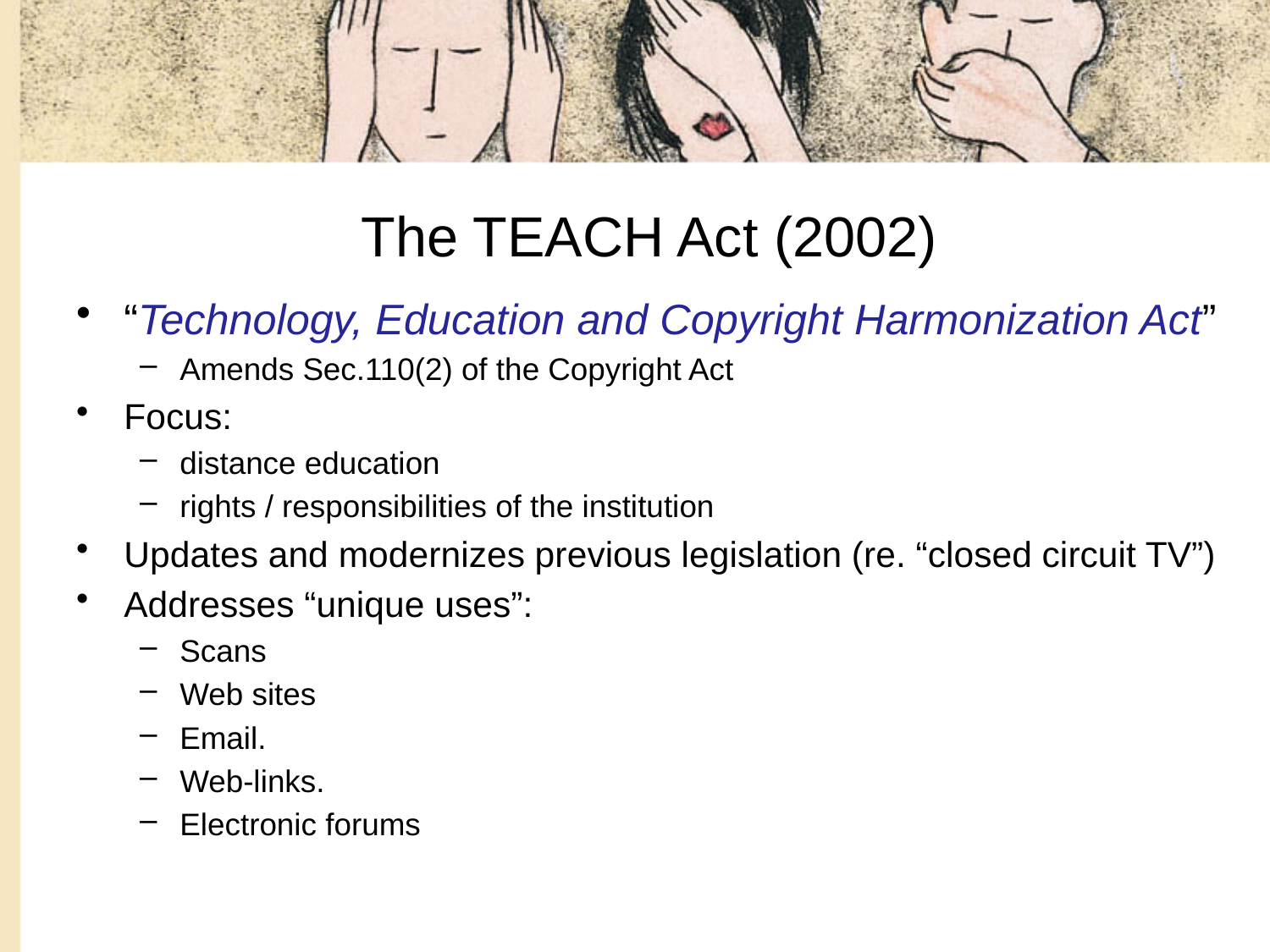

# The TEACH Act (2002)
“Technology, Education and Copyright Harmonization Act”
Amends Sec.110(2) of the Copyright Act
Focus:
distance education
rights / responsibilities of the institution
Updates and modernizes previous legislation (re. “closed circuit TV”)
Addresses “unique uses”:
Scans
Web sites
Email.
Web-links.
Electronic forums